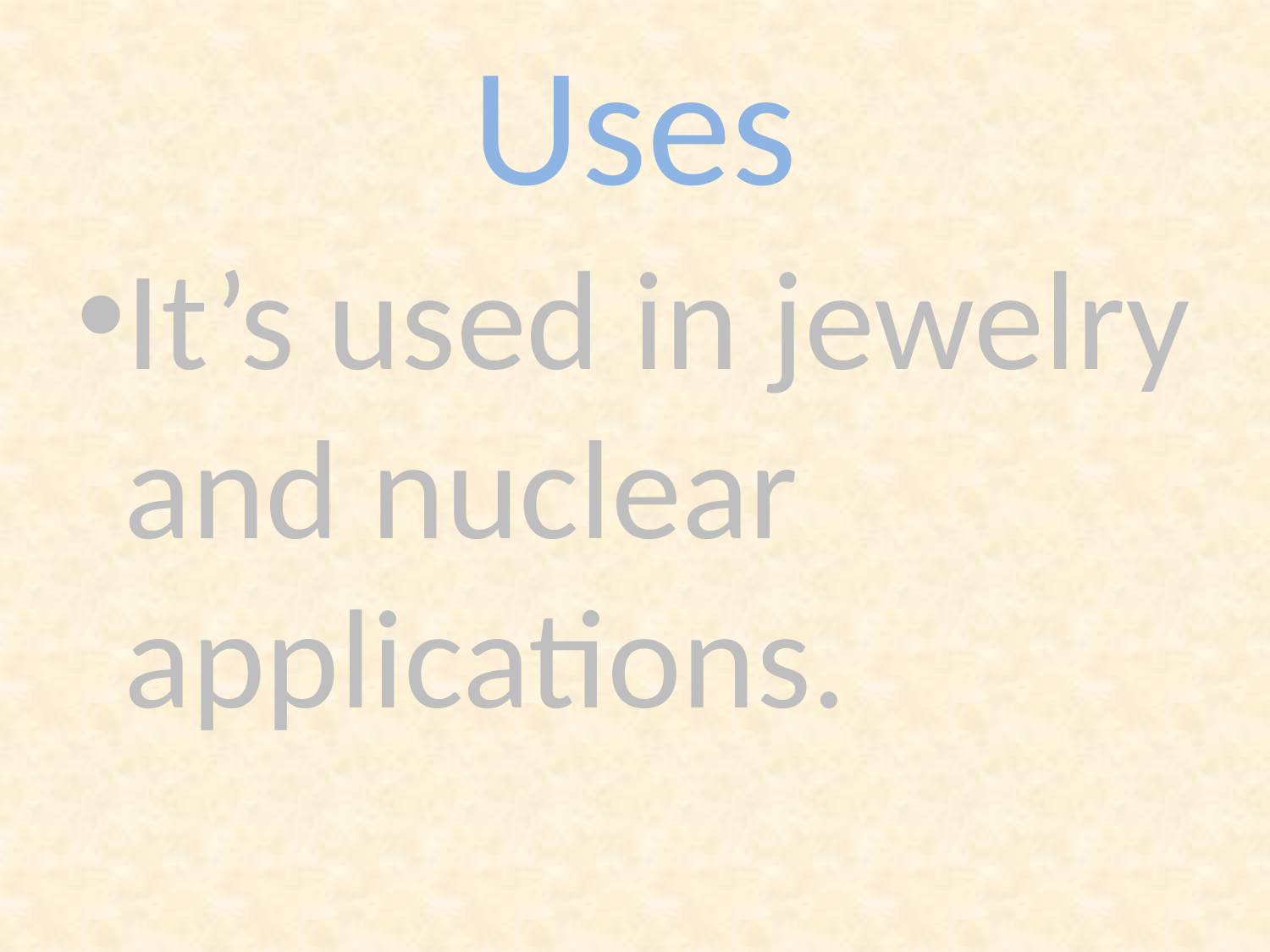

# Uses
It’s used in jewelry and nuclear applications.